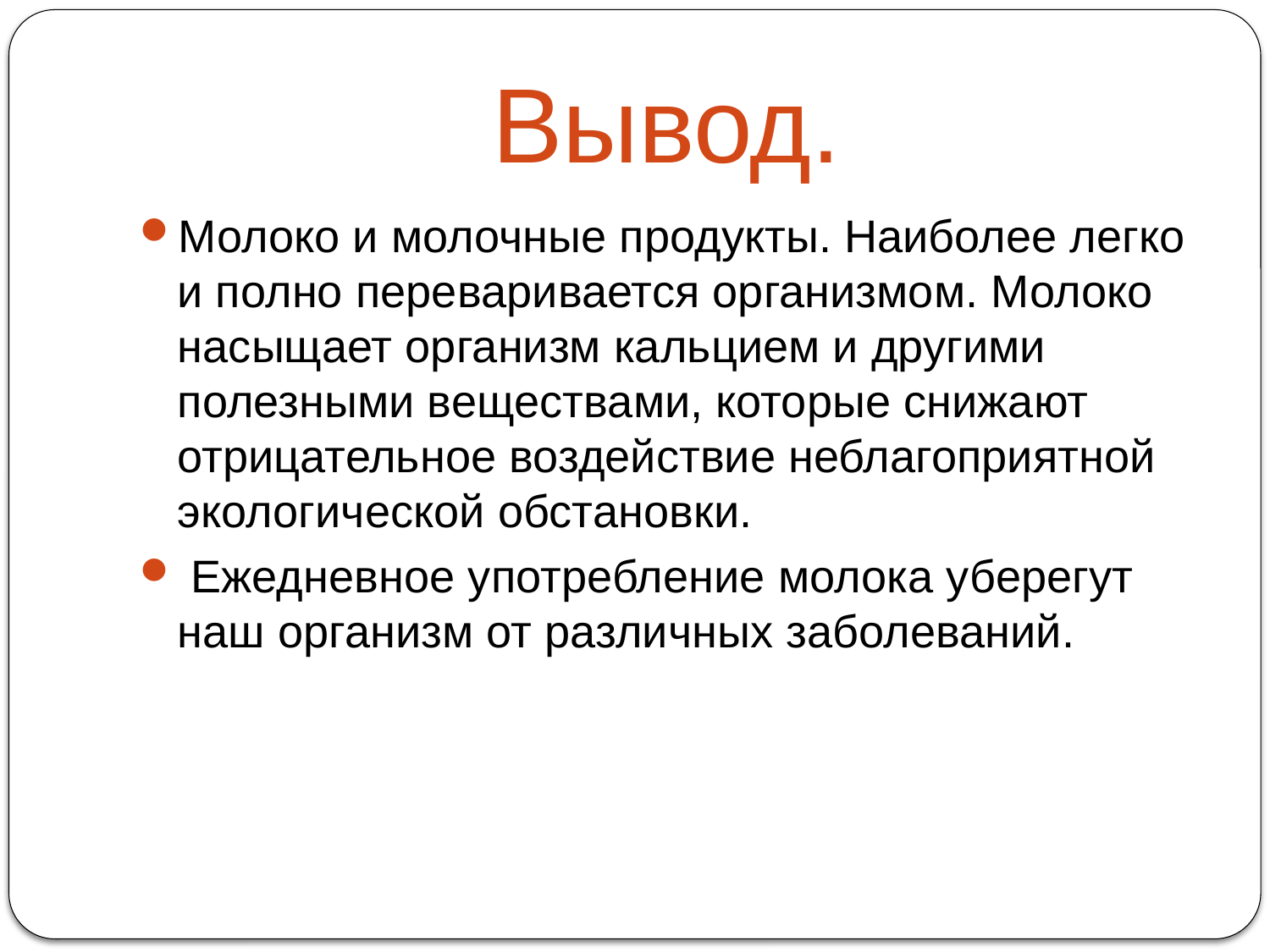

# Вывод.
Молоко и молочные продукты. Наиболее легко и полно переваривается организмом. Молоко насыщает организм кальцием и другими полезными веществами, которые снижают отрицательное воздействие неблагоприятной экологической обстановки.
 Ежедневное употребление молока уберегут наш организм от различных заболеваний.